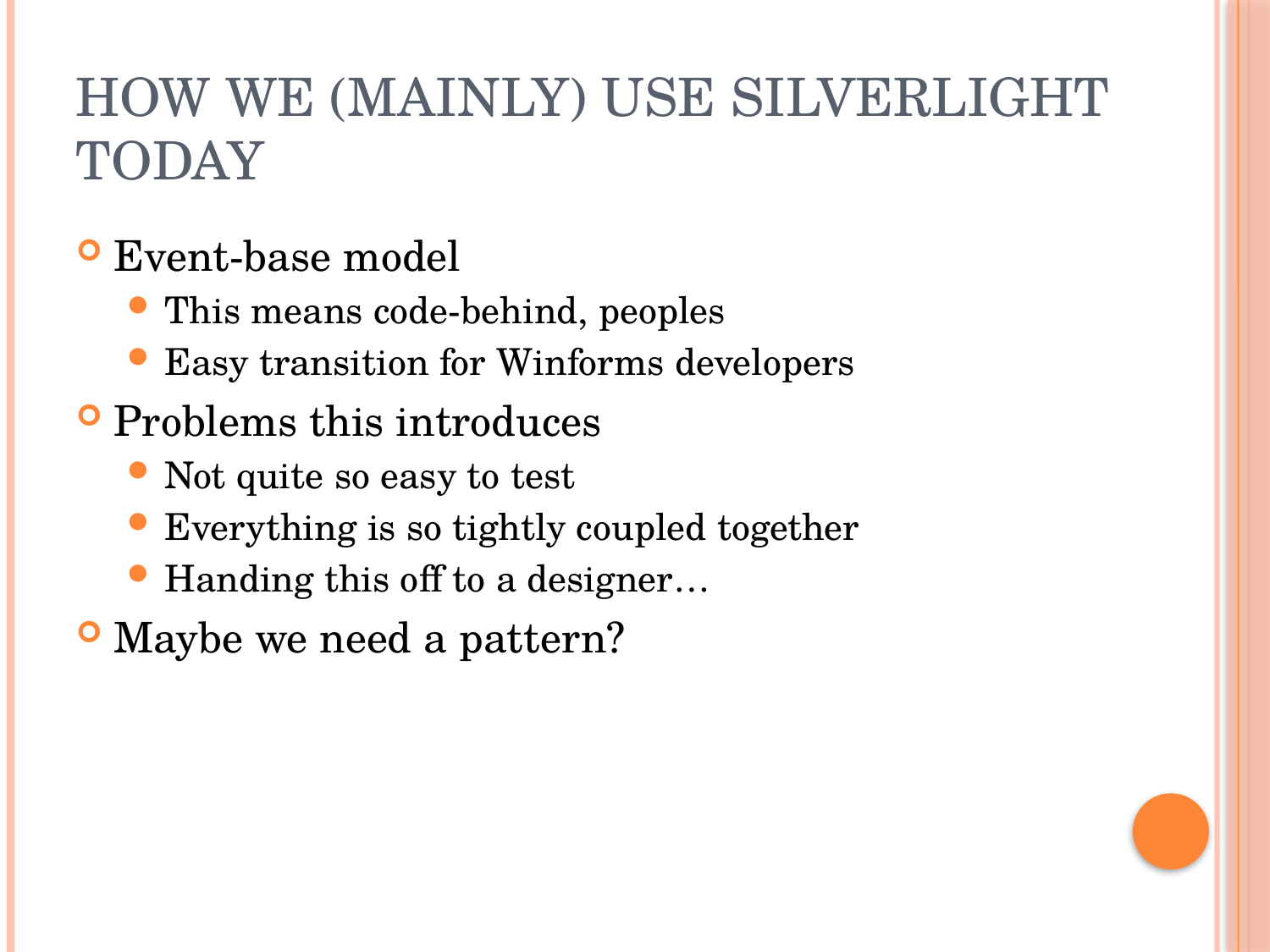

# How we (Mainly) use Silverlight Today
Event-base model
This means code-behind, peoples
Easy transition for Winforms developers
Problems this introduces
Not quite so easy to test
Everything is so tightly coupled together
Handing this off to a designer…
Maybe we need a pattern?